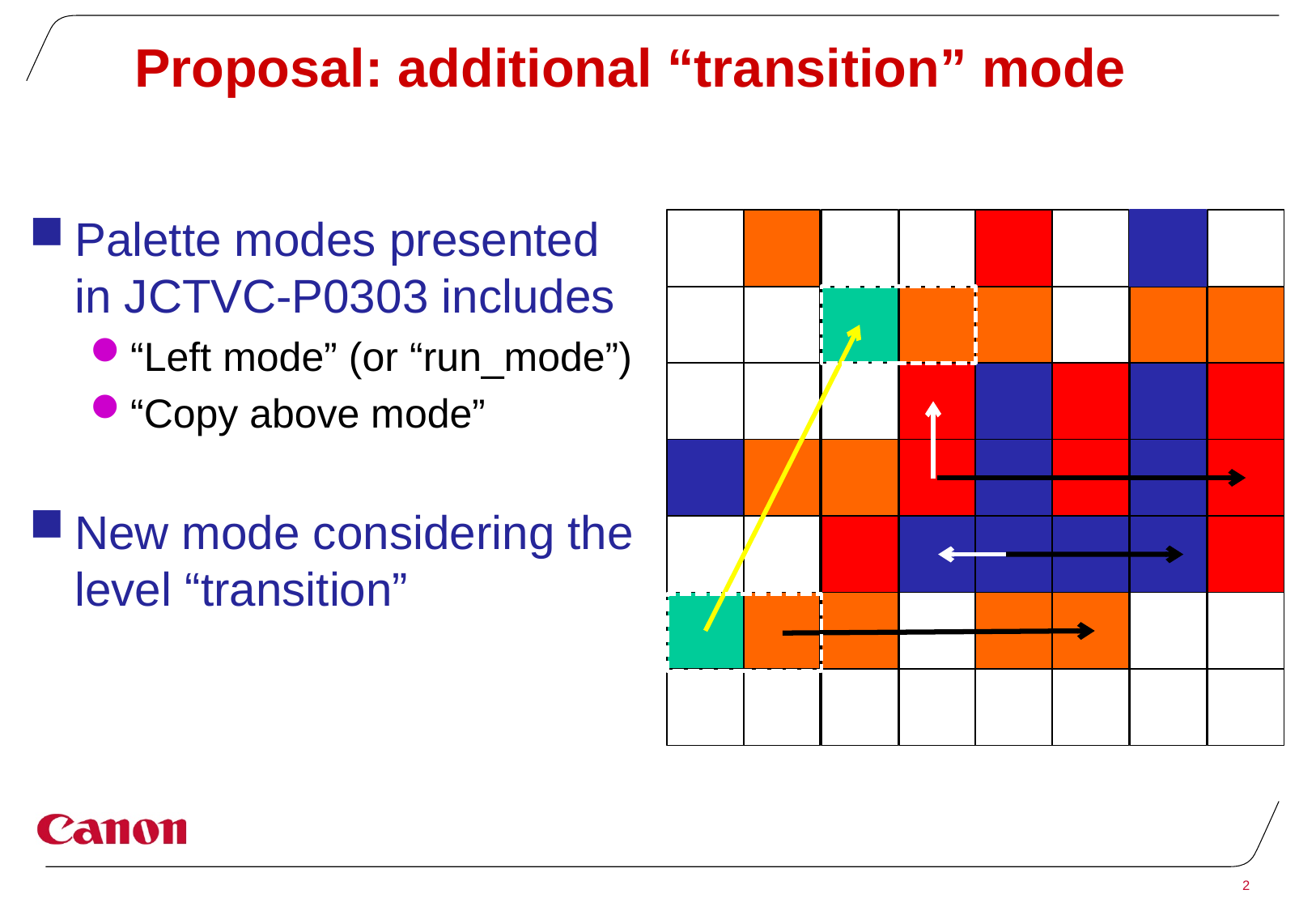

# Proposal: additional “transition” mode
Palette modes presented in JCTVC-P0303 includes
“Left mode” (or “run_mode”)
“Copy above mode”

New mode considering the level “transition”

2